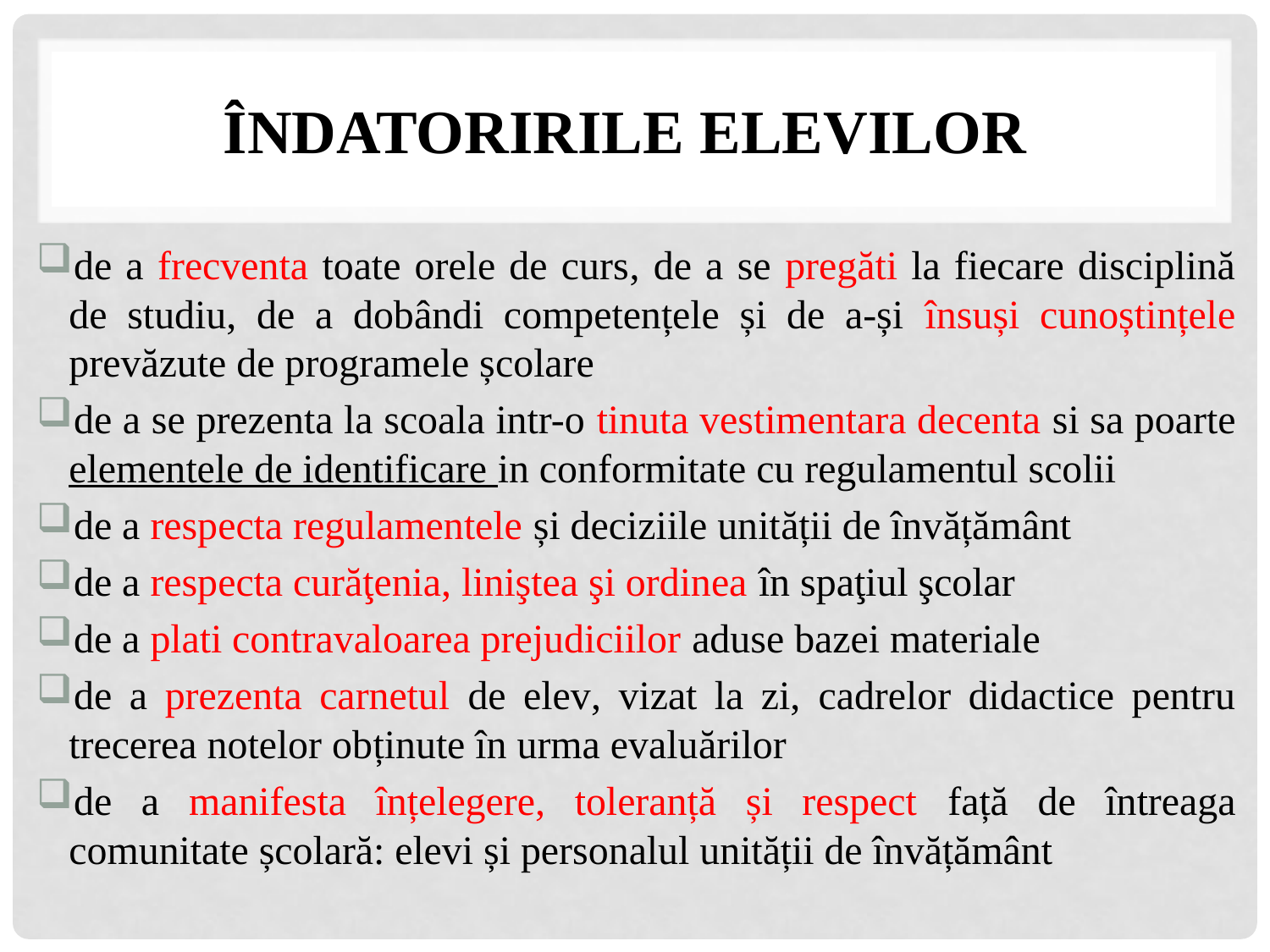

# ÎNDATORIRILE ELEVILOR
de a frecventa toate orele de curs, de a se pregăti la fiecare disciplină de studiu, de a dobândi competențele și de a-și însuși cunoștințele prevăzute de programele școlare
de a se prezenta la scoala intr-o tinuta vestimentara decenta si sa poarte elementele de identificare in conformitate cu regulamentul scolii
de a respecta regulamentele și deciziile unității de învățământ
de a respecta curăţenia, liniştea şi ordinea în spaţiul şcolar
de a plati contravaloarea prejudiciilor aduse bazei materiale
de a prezenta carnetul de elev, vizat la zi, cadrelor didactice pentru trecerea notelor obținute în urma evaluărilor
de a manifesta înțelegere, toleranță și respect față de întreaga comunitate școlară: elevi și personalul unității de învățământ